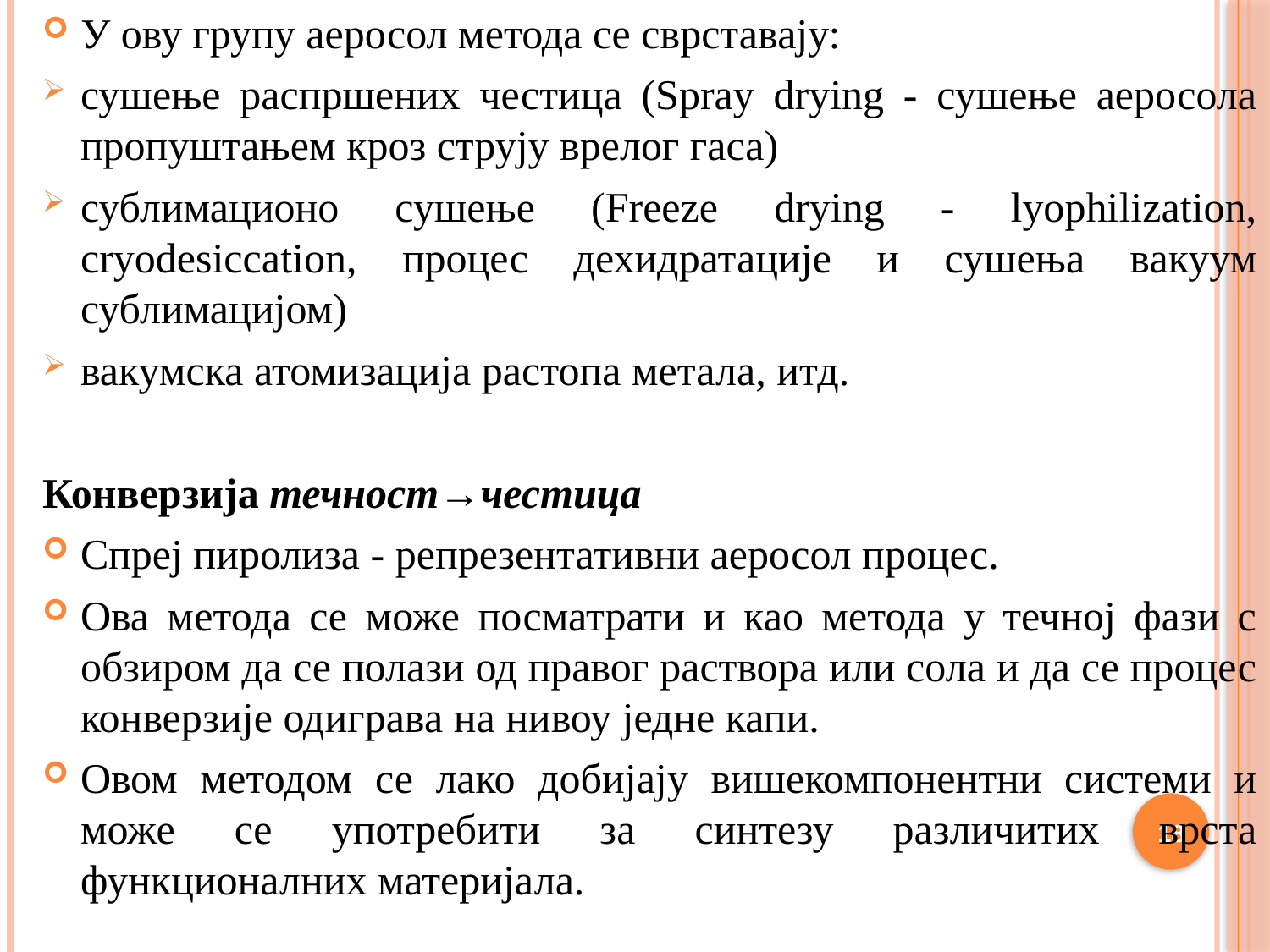

У ову групу аеросол метода се сврставају:
сушење распршених честица (Spray drying - сушење аеросола пропуштањем кроз струју врелог гаса)
сублимационо сушење (Freeze drying - lyophilization, cryodesiccation, процес дехидратације и сушења вакуум сублимацијом)
вакумска атомизација растопа метала, итд.

Конверзија течност→честица
Спреј пиролиза - репрезентативни аеросол процес.
Ова метода се може посматрати и као метода у течној фази с обзиром да се полази од правог раствора или сола и да се процес конверзије одиграва на нивоу једне капи.
Овом методом се лако добијају вишекомпонентни системи и може се употребити за синтезу различитих врста функционалних материјала.
18